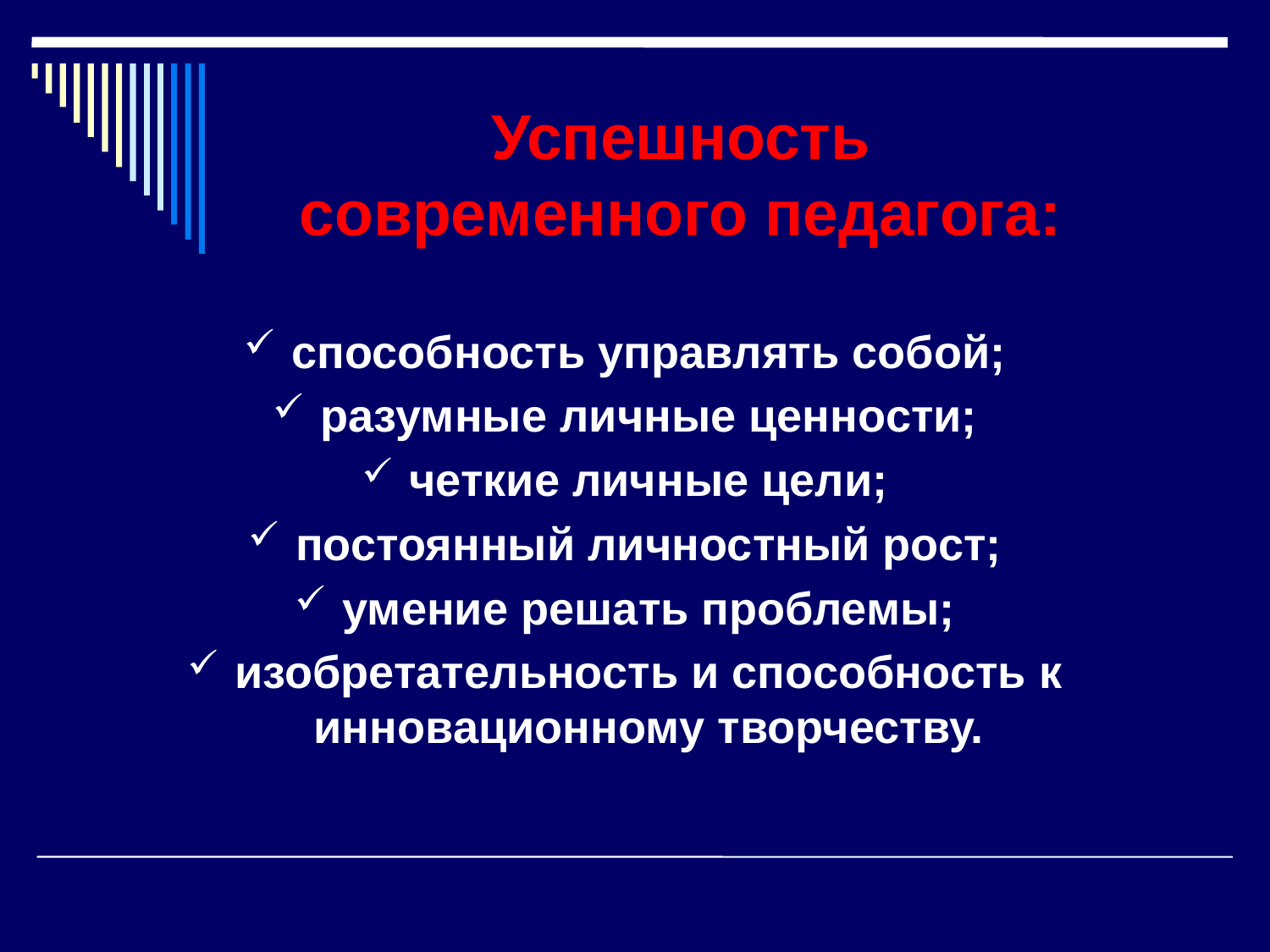

# Успешность современного педагога:
способность управлять собой;
разумные личные ценности;
четкие личные цели;
постоянный личностный рост;
умение решать проблемы;
изобретательность и способность к инновационному творчеству.